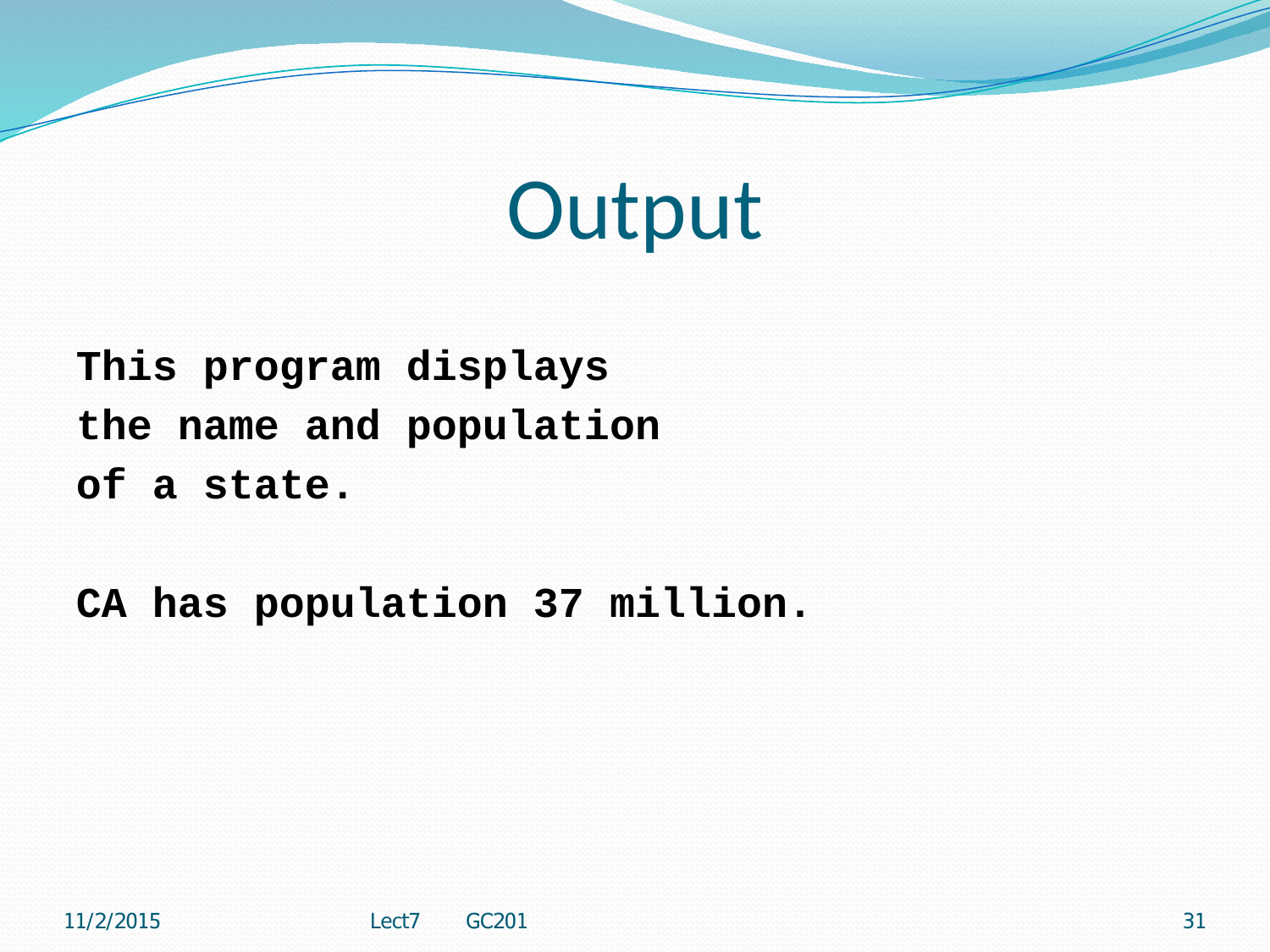

# Output

This program displays
the name and population
of a state.

CA has population 37 million.

11/2/2015
Lect7       GC201
31